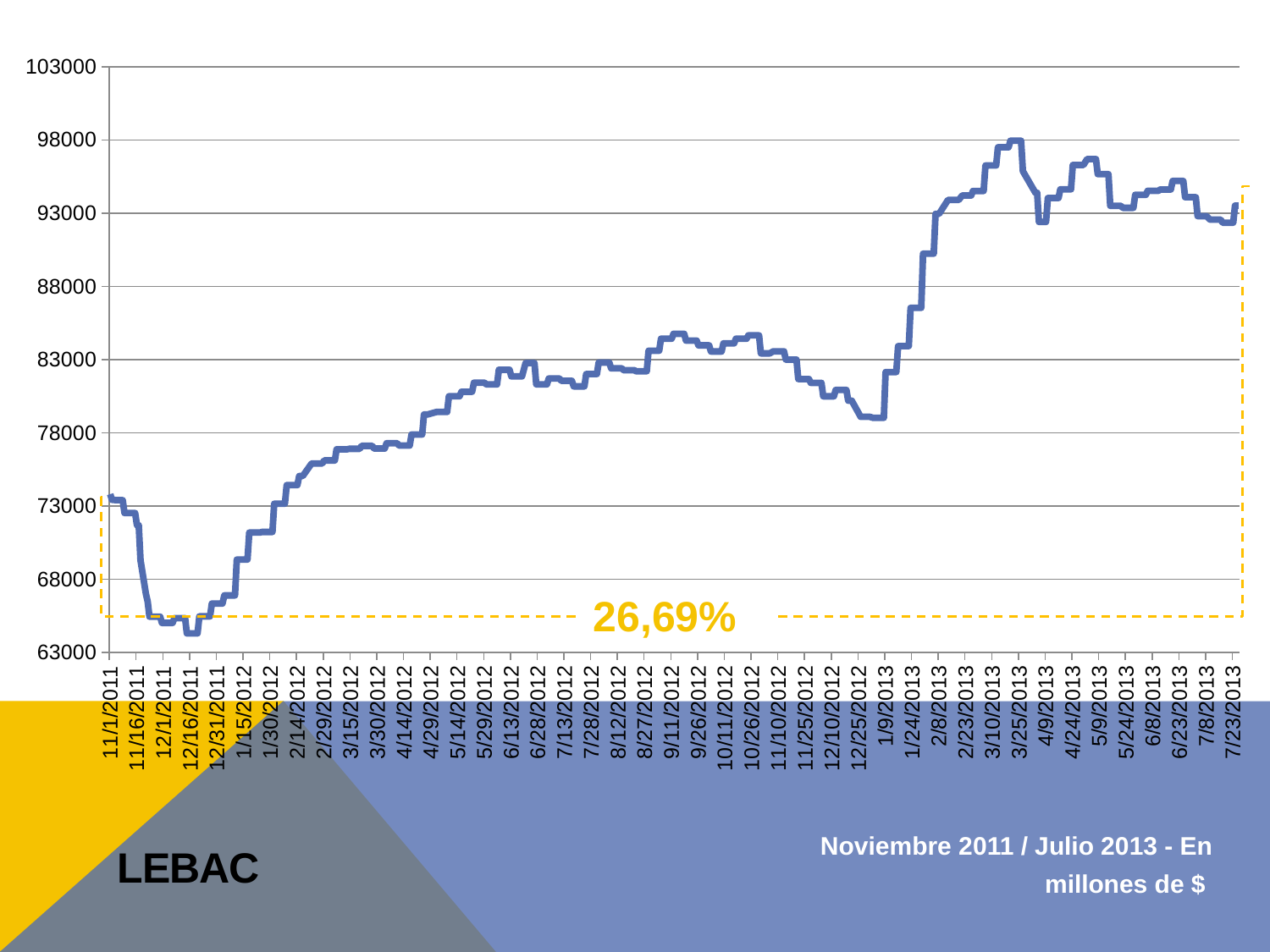

### Chart

| Category | MONTO |
|---|---|
| 41481 | 93521.0 |
| 41480 | 93521.0 |
| 41479 | 93521.0 |
| 41478 | 92355.0 |
| 41477 | 92355.0 |
| 41474 | 92355.0 |
| 41473 | 92355.0 |
| 41472 | 92355.0 |
| 41471 | 92561.0 |
| 41470 | 92561.0 |
| 41467 | 92561.0 |
| 41466 | 92561.0 |
| 41465 | 92561.0 |
| 41463 | 92800.0 |
| 41460 | 92800.0 |
| 41459 | 92800.0 |
| 41458 | 92800.0 |
| 41457 | 94089.0 |
| 41456 | 94089.0 |
| 41453 | 94089.0 |
| 41452 | 94089.0 |
| 41451 | 94089.0 |
| 41450 | 95203.0 |
| 41449 | 95203.0 |
| 41444 | 95203.0 |
| 41443 | 94619.0 |
| 41442 | 94619.0 |
| 41439 | 94619.0 |
| 41438 | 94619.0 |
| 41437 | 94619.0 |
| 41436 | 94527.0 |
| 41435 | 94527.0 |
| 41432 | 94527.0 |
| 41431 | 94527.0 |
| 41430 | 94527.0 |
| 41429 | 94257.0 |
| 41428 | 94257.0 |
| 41425 | 94257.0 |
| 41424 | 94257.0 |
| 41423 | 94257.0 |
| 41422 | 93368.0 |
| 41421 | 93368.0 |
| 41418 | 93368.0 |
| 41417 | 93368.0 |
| 41416 | 93368.0 |
| 41415 | 93504.0 |
| 41414 | 93504.0 |
| 41411 | 93504.0 |
| 41410 | 93504.0 |
| 41409 | 93504.0 |
| 41408 | 95668.0 |
| 41407 | 95668.0 |
| 41404 | 95668.0 |
| 41403 | 95668.0 |
| 41402 | 95668.0 |
| 41401 | 96697.0 |
| 41400 | 96697.0 |
| 41397 | 96697.0 |
| 41396 | 96697.0 |
| 41394 | 96291.0 |
| 41393 | 96291.0 |
| 41390 | 96291.0 |
| 41389 | 96291.0 |
| 41388 | 96291.0 |
| 41387 | 94628.0 |
| 41386 | 94628.0 |
| 41383 | 94628.0 |
| 41382 | 94628.0 |
| 41381 | 94628.0 |
| 41380 | 94039.0 |
| 41379 | 94039.0 |
| 41376 | 94039.0 |
| 41375 | 94039.0 |
| 41374 | 94039.0 |
| 41373 | 92401.0 |
| 41372 | 92401.0 |
| 41369 | 92401.0 |
| 41368 | 94402.0 |
| 41367 | 94402.0 |
| 41360 | 95866.0 |
| 41359 | 97948.0 |
| 41358 | 97948.0 |
| 41355 | 97948.0 |
| 41354 | 97948.0 |
| 41353 | 97948.0 |
| 41352 | 97503.0 |
| 41351 | 97503.0 |
| 41348 | 97503.0 |
| 41347 | 97503.0 |
| 41346 | 97503.0 |
| 41345 | 96258.0 |
| 41344 | 96258.0 |
| 41341 | 96258.0 |
| 41340 | 96258.0 |
| 41339 | 96258.0 |
| 41338 | 94517.0 |
| 41337 | 94517.0 |
| 41334 | 94517.0 |
| 41333 | 94517.0 |
| 41332 | 94517.0 |
| 41331 | 94209.0 |
| 41330 | 94209.0 |
| 41327 | 94209.0 |
| 41326 | 94209.0 |
| 41324 | 93906.0 |
| 41323 | 93906.0 |
| 41320 | 93906.0 |
| 41319 | 93906.0 |
| 41318 | 93906.0 |
| 41313 | 92959.0 |
| 41312 | 92959.0 |
| 41311 | 92959.0 |
| 41310 | 90239.0 |
| 41309 | 90239.0 |
| 41306 | 90239.0 |
| 41304 | 90239.0 |
| 41303 | 86539.0 |
| 41302 | 86539.0 |
| 41299 | 86539.0 |
| 41298 | 86539.0 |
| 41297 | 86539.0 |
| 41296 | 83926.0 |
| 41295 | 83926.0 |
| 41292 | 83926.0 |
| 41291 | 83926.0 |
| 41290 | 83926.0 |
| 41289 | 82155.0 |
| 41288 | 82155.0 |
| 41285 | 82155.0 |
| 41284 | 82155.0 |
| 41283 | 82155.0 |
| 41282 | 79026.0 |
| 41281 | 79026.0 |
| 41278 | 79026.0 |
| 41277 | 79026.0 |
| 41276 | 79026.0 |
| 41274 | 79100.0 |
| 41271 | 79100.0 |
| 41270 | 79100.0 |
| 41269 | 79100.0 |
| 41264 | 80200.0 |
| 41263 | 80200.0 |
| 41262 | 80200.0 |
| 41261 | 80933.0 |
| 41260 | 80933.0 |
| 41257 | 80933.0 |
| 41256 | 80933.0 |
| 41255 | 80933.0 |
| 41254 | 80499.0 |
| 41253 | 80499.0 |
| 41250 | 80499.0 |
| 41249 | 80499.0 |
| 41248 | 80499.0 |
| 41247 | 81419.0 |
| 41246 | 81419.0 |
| 41243 | 81419.0 |
| 41242 | 81419.0 |
| 41241 | 81419.0 |
| 41240 | 81679.0 |
| 41236 | 81679.0 |
| 41235 | 81679.0 |
| 41234 | 81679.0 |
| 41233 | 83010.0 |
| 41232 | 83010.0 |
| 41229 | 83010.0 |
| 41228 | 83010.0 |
| 41227 | 83010.0 |
| 41226 | 83572.0 |
| 41225 | 83572.0 |
| 41222 | 83572.0 |
| 41221 | 83572.0 |
| 41220 | 83572.0 |
| 41218 | 83428.0 |
| 41215 | 83428.0 |
| 41214 | 83428.0 |
| 41213 | 83428.0 |
| 41212 | 84660.0 |
| 41211 | 84660.0 |
| 41208 | 84660.0 |
| 41207 | 84660.0 |
| 41206 | 84660.0 |
| 41205 | 84432.0 |
| 41204 | 84432.0 |
| 41201 | 84432.0 |
| 41200 | 84432.0 |
| 41199 | 84432.0 |
| 41198 | 84114.0 |
| 41197 | 84114.0 |
| 41194 | 84114.0 |
| 41193 | 84114.0 |
| 41192 | 84114.0 |
| 41191 | 83557.0 |
| 41187 | 83557.0 |
| 41186 | 83557.0 |
| 41185 | 83557.0 |
| 41184 | 83976.0 |
| 41183 | 83976.0 |
| 41180 | 83976.0 |
| 41179 | 83976.0 |
| 41178 | 83976.0 |
| 41177 | 84306.0 |
| 41173 | 84306.0 |
| 41172 | 84306.0 |
| 41171 | 84306.0 |
| 41170 | 84766.0 |
| 41169 | 84766.0 |
| 41166 | 84766.0 |
| 41165 | 84766.0 |
| 41164 | 84766.0 |
| 41163 | 84433.0 |
| 41162 | 84433.0 |
| 41159 | 84433.0 |
| 41158 | 84433.0 |
| 41157 | 84433.0 |
| 41156 | 83612.0 |
| 41155 | 83612.0 |
| 41152 | 83612.0 |
| 41151 | 83612.0 |
| 41150 | 83612.0 |
| 41149 | 82210.0 |
| 41148 | 82210.0 |
| 41145 | 82210.0 |
| 41144 | 82210.0 |
| 41143 | 82210.0 |
| 41142 | 82282.0 |
| 41138 | 82282.0 |
| 41137 | 82282.0 |
| 41136 | 82282.0 |
| 41135 | 82407.0 |
| 41134 | 82407.0 |
| 41131 | 82407.0 |
| 41130 | 82407.0 |
| 41129 | 82407.0 |
| 41128 | 82797.0 |
| 41127 | 82797.0 |
| 41124 | 82797.0 |
| 41123 | 82797.0 |
| 41122 | 82797.0 |
| 41121 | 82019.0 |
| 41120 | 82019.0 |
| 41117 | 82019.0 |
| 41116 | 82019.0 |
| 41115 | 82019.0 |
| 41114 | 81176.0 |
| 41113 | 81176.0 |
| 41110 | 81176.0 |
| 41109 | 81176.0 |
| 41108 | 81176.0 |
| 41107 | 81557.0 |
| 41106 | 81557.0 |
| 41103 | 81557.0 |
| 41102 | 81557.0 |
| 41101 | 81557.0 |
| 41100 | 81717.0 |
| 41096 | 81717.0 |
| 41095 | 81717.0 |
| 41094 | 81717.0 |
| 41093 | 81315.0 |
| 41092 | 81315.0 |
| 41089 | 81315.0 |
| 41088 | 81315.0 |
| 41087 | 81315.0 |
| 41086 | 82767.0 |
| 41085 | 82767.0 |
| 41082 | 82767.0 |
| 41081 | 82767.0 |
| 41079 | 81860.0 |
| 41078 | 81860.0 |
| 41075 | 81860.0 |
| 41074 | 81860.0 |
| 41073 | 81860.0 |
| 41072 | 82314.0 |
| 41071 | 82314.0 |
| 41068 | 82314.0 |
| 41067 | 82314.0 |
| 41066 | 82314.0 |
| 41065 | 81310.0 |
| 41064 | 81310.0 |
| 41061 | 81310.0 |
| 41060 | 81310.0 |
| 41059 | 81310.0 |
| 41058 | 81430.0 |
| 41057 | 81430.0 |
| 41053 | 81430.0 |
| 41052 | 81430.0 |
| 41051 | 80807.0 |
| 41050 | 80807.0 |
| 41047 | 80807.0 |
| 41046 | 80807.0 |
| 41045 | 80807.0 |
| 41044 | 80503.0 |
| 41043 | 80503.0 |
| 41040 | 80503.0 |
| 41039 | 80503.0 |
| 41038 | 80503.0 |
| 41037 | 79431.0 |
| 41036 | 79431.0 |
| 41033 | 79431.0 |
| 41032 | 79431.0 |
| 41031 | 79431.0 |
| 41026 | 79254.0 |
| 41025 | 79254.0 |
| 41024 | 79254.0 |
| 41023 | 77887.0 |
| 41022 | 77887.0 |
| 41019 | 77887.0 |
| 41018 | 77887.0 |
| 41017 | 77887.0 |
| 41016 | 77133.0 |
| 41015 | 77133.0 |
| 41012 | 77133.0 |
| 41011 | 77133.0 |
| 41010 | 77133.0 |
| 41009 | 77292.0 |
| 41008 | 77292.0 |
| 41003 | 77292.0 |
| 41002 | 76927.0 |
| 40998 | 76927.0 |
| 40997 | 76927.0 |
| 40996 | 76927.0 |
| 40995 | 77112.0 |
| 40994 | 77112.0 |
| 40991 | 77112.0 |
| 40990 | 77112.0 |
| 40989 | 77112.0 |
| 40988 | 76913.0 |
| 40987 | 76913.0 |
| 40984 | 76913.0 |
| 40983 | 76913.0 |
| 40982 | 76913.0 |
| 40981 | 76882.0 |
| 40980 | 76882.0 |
| 40977 | 76882.0 |
| 40976 | 76882.0 |
| 40975 | 76882.0 |
| 40974 | 76117.0 |
| 40973 | 76117.0 |
| 40970 | 76117.0 |
| 40969 | 76117.0 |
| 40968 | 76117.0 |
| 40967 | 75911.0 |
| 40963 | 75911.0 |
| 40962 | 75911.0 |
| 40961 | 75911.0 |
| 40956 | 75053.0 |
| 40955 | 75053.0 |
| 40954 | 75053.0 |
| 40953 | 74433.0 |
| 40952 | 74433.0 |
| 40949 | 74433.0 |
| 40948 | 74433.0 |
| 40947 | 74433.0 |
| 40946 | 73163.0 |
| 40945 | 73163.0 |
| 40942 | 73163.0 |
| 40941 | 73163.0 |
| 40940 | 73163.0 |
| 40939 | 71235.0 |
| 40938 | 71235.0 |
| 40935 | 71235.0 |
| 40934 | 71235.0 |
| 40933 | 71235.0 |
| 40932 | 71193.0 |
| 40931 | 71193.0 |
| 40928 | 71193.0 |
| 40927 | 71193.0 |
| 40926 | 71193.0 |
| 40925 | 69351.0 |
| 40924 | 69351.0 |
| 40921 | 69351.0 |
| 40920 | 69351.0 |
| 40919 | 69351.0 |
| 40918 | 66901.0 |
| 40917 | 66901.0 |
| 40914 | 66901.0 |
| 40913 | 66901.0 |
| 40912 | 66901.0 |
| 40911 | 66347.0 |
| 40907 | 66347.0 |
| 40906 | 66347.0 |
| 40905 | 66347.0 |
| 40904 | 65472.0 |
| 40900 | 65472.0 |
| 40899 | 65472.0 |
| 40898 | 65472.0 |
| 40897 | 64309.0 |
| 40896 | 64309.0 |
| 40893 | 64309.0 |
| 40892 | 64309.0 |
| 40891 | 64309.0 |
| 40890 | 65353.0 |
| 40889 | 65353.0 |
| 40884 | 65353.0 |
| 40883 | 65025.0 |
| 40882 | 65025.0 |
| 40879 | 65025.0 |
| 40878 | 65025.0 |
| 40877 | 65025.0 |
| 40876 | 65453.0 |
| 40872 | 65453.0 |
| 40871 | 65453.0 |
| 40870 | 65453.0 |
| 40869 | 66497.0 |
| 40868 | 67032.0 |
| 40865 | 69311.0 |
| 40864 | 71697.0 |
| 40863 | 71697.0 |
| 40862 | 72527.0 |
| 40861 | 72527.0 |
| 40858 | 72527.0 |
| 40857 | 72527.0 |
| 40856 | 72527.0 |
| 40855 | 73403.0 |
| 40854 | 73403.0 |
| 40851 | 73403.0 |
| 40850 | 73432.0 |
| 40849 | 73432.0 |
| 40848 | 73818.0 |

26,69%
# LEBAC
Noviembre 2011 / Julio 2013 - En millones de $